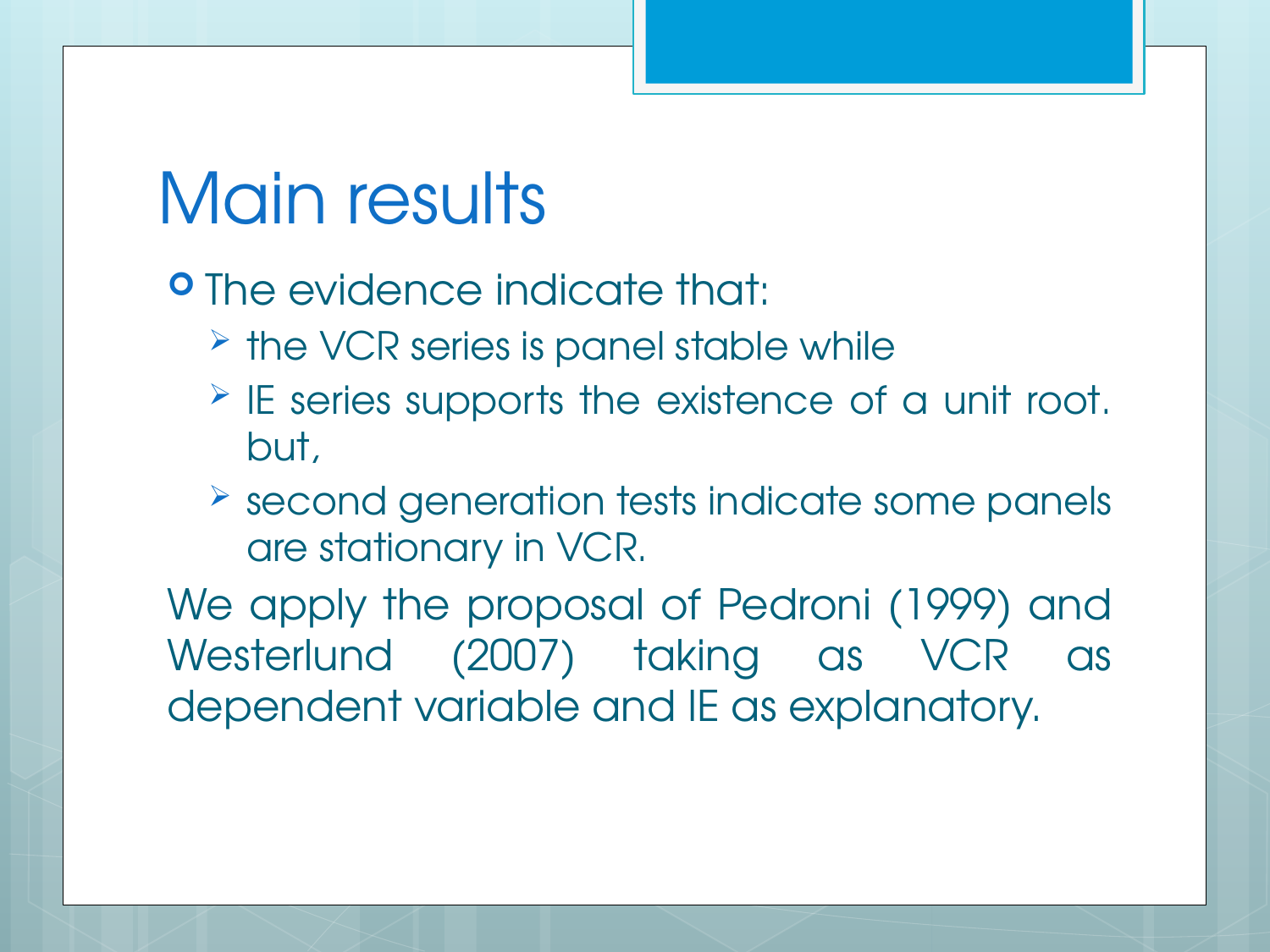

# Main results
The evidence indicate that:
the VCR series is panel stable while
IE series supports the existence of a unit root. but,
second generation tests indicate some panels are stationary in VCR.
We apply the proposal of Pedroni (1999) and Westerlund (2007) taking as VCR as dependent variable and IE as explanatory.